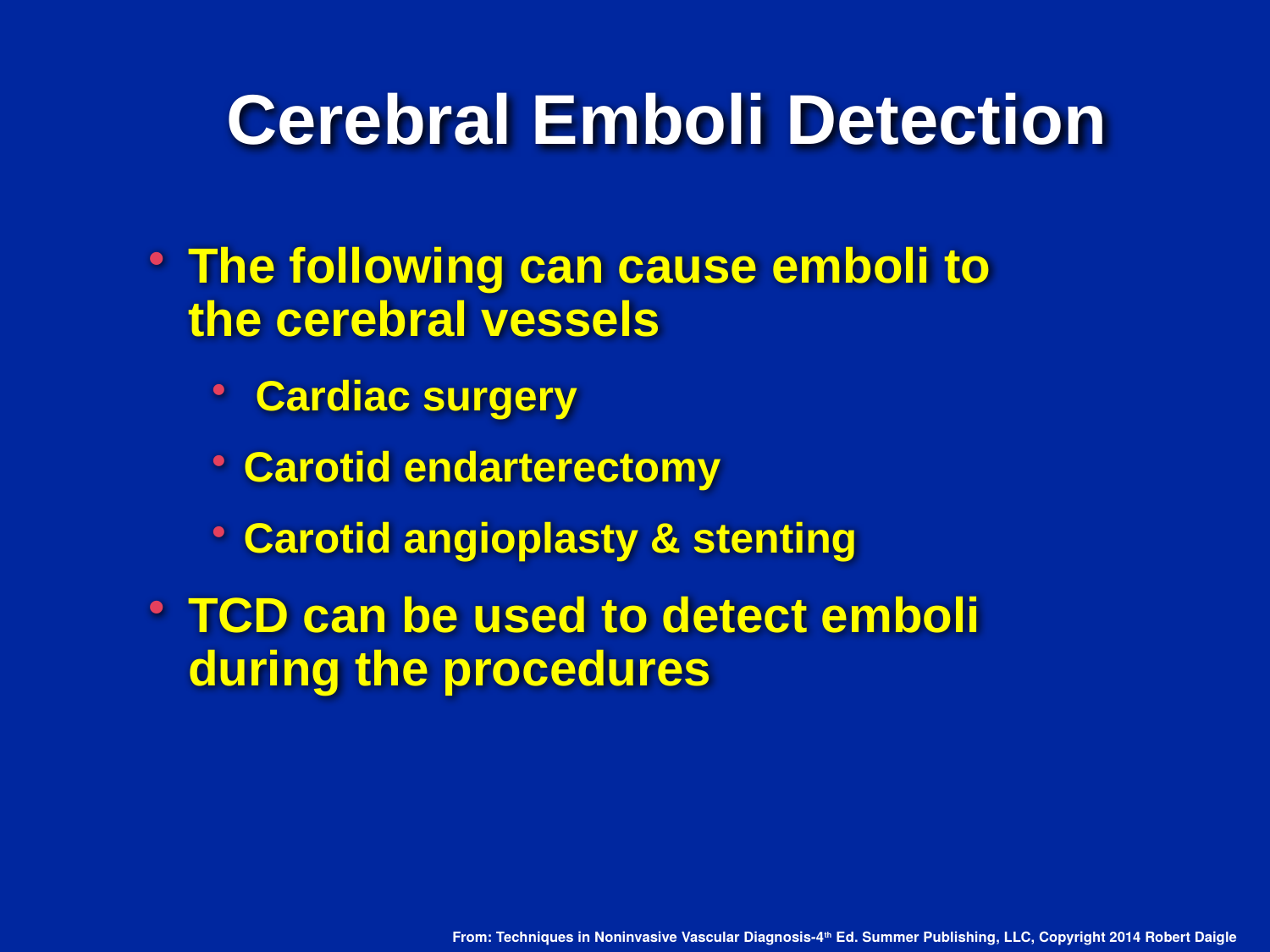

# Cerebral Emboli Detection
The following can cause emboli to the cerebral vessels
 Cardiac surgery
Carotid endarterectomy
Carotid angioplasty & stenting
TCD can be used to detect emboli during the procedures